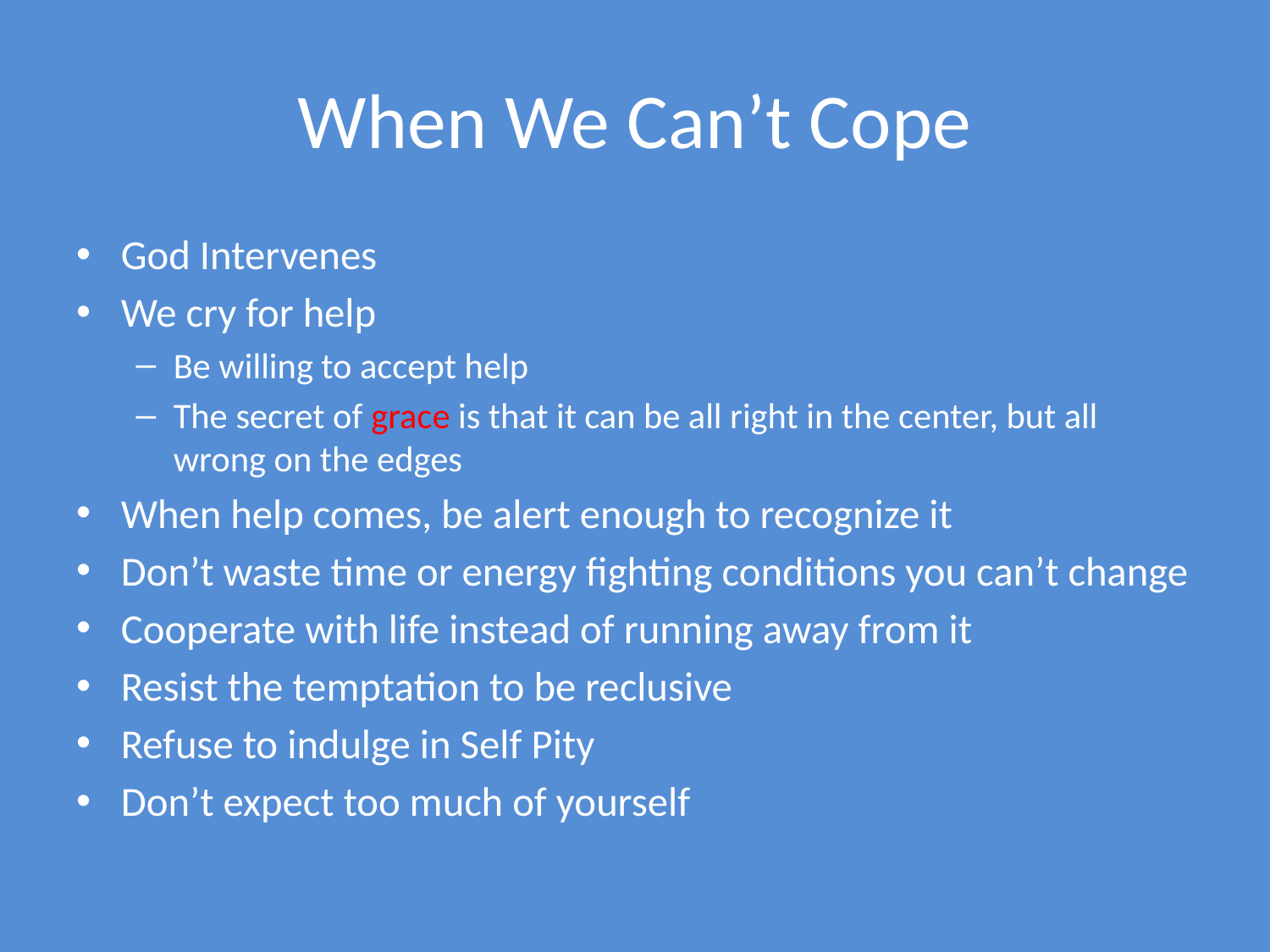

# When We Can’t Cope
God Intervenes
We cry for help
Be willing to accept help
The secret of grace is that it can be all right in the center, but all wrong on the edges
When help comes, be alert enough to recognize it
Don’t waste time or energy fighting conditions you can’t change
Cooperate with life instead of running away from it
Resist the temptation to be reclusive
Refuse to indulge in Self Pity
Don’t expect too much of yourself